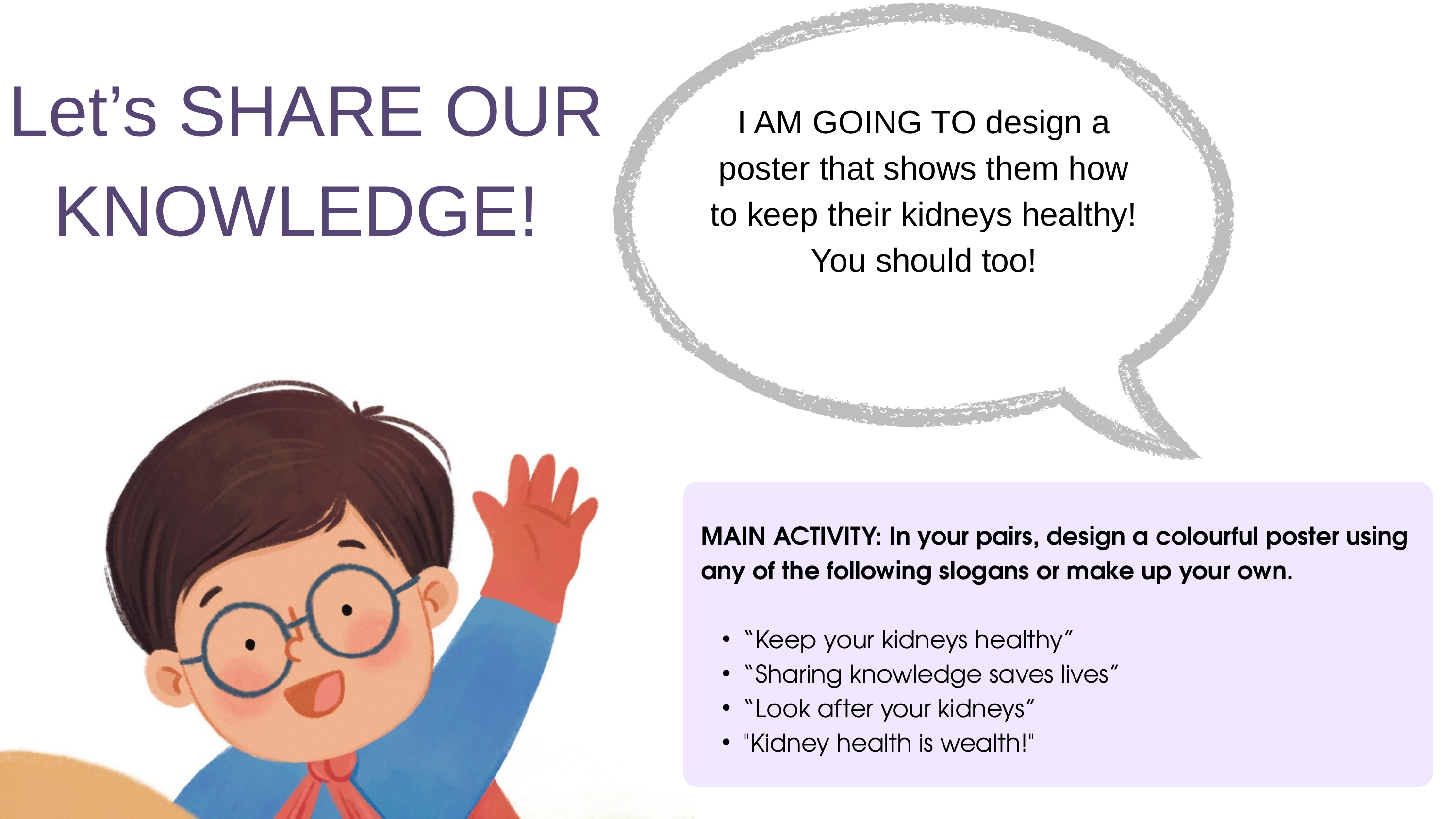

Let’s SHARE OUR KNOWLEDGE!
I AM GOING TO design a poster that shows them how to keep their kidneys healthy!
You should too!

MAIN ACTIVITY: In your pairs, design a colourful poster using any of the following slogans or make up your own.

“Keep your kidneys healthy”
“Sharing knowledge saves lives”
“Look after your kidneys”
"Kidney health is wealth!"